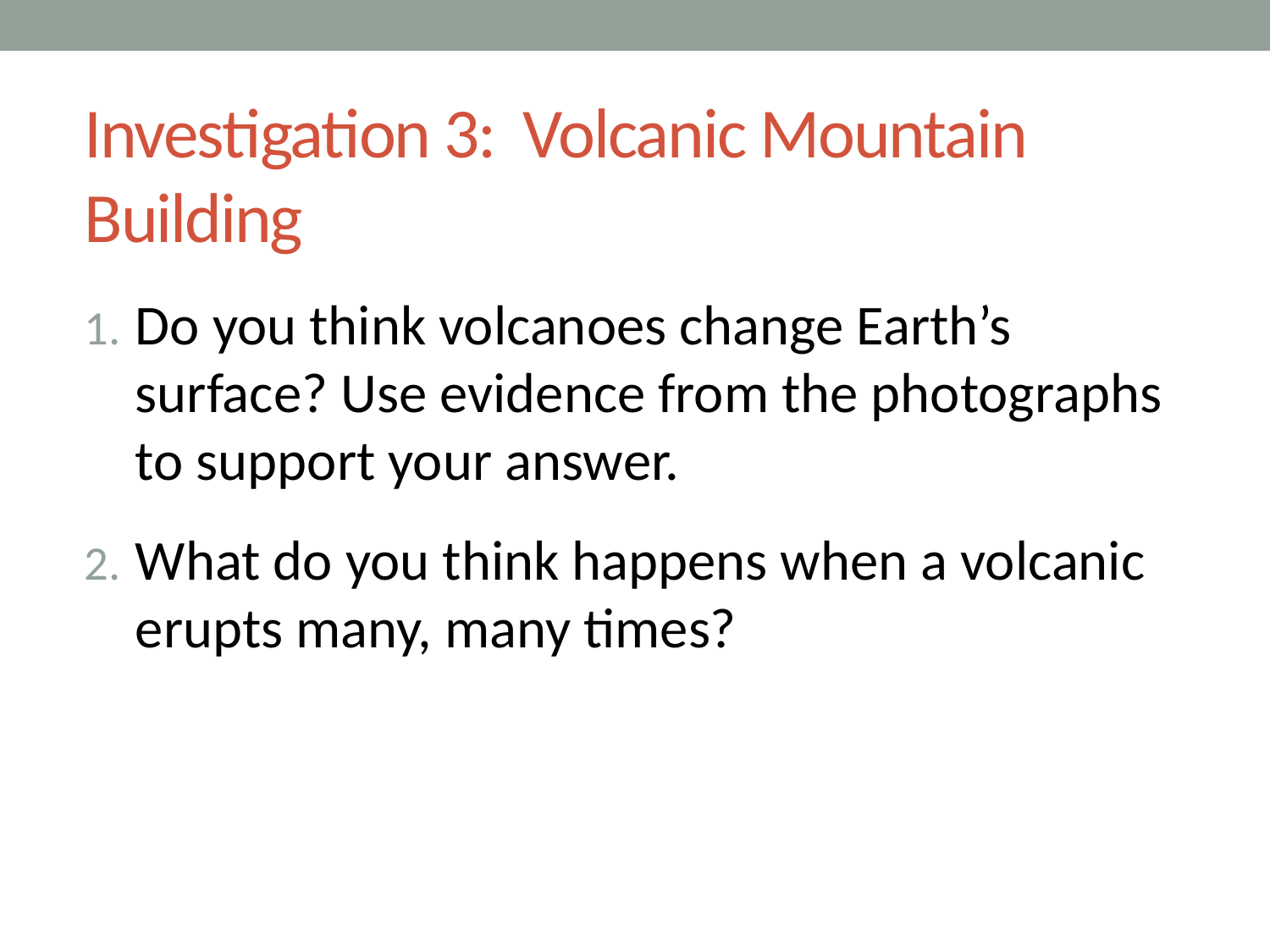

# Investigation 3:  Volcanic Mountain Building
Do you think volcanoes change Earth’s surface? Use evidence from the photographs to support your answer.
What do you think happens when a volcanic erupts many, many times?